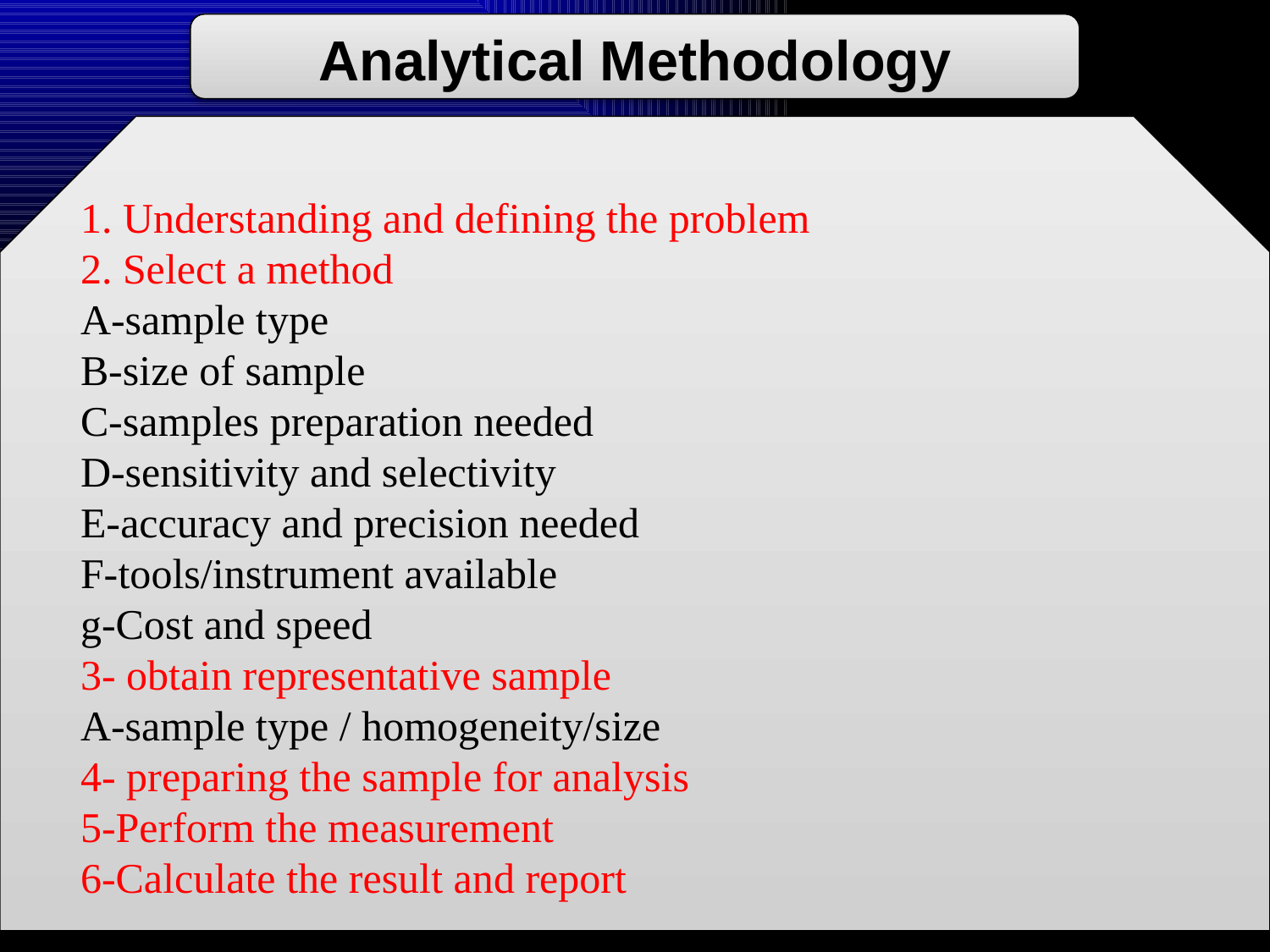

Analytical Methodology
1. Understanding and defining the problem
2. Select a method
A-sample type
B-size of sample
C-samples preparation needed
D-sensitivity and selectivity
E-accuracy and precision needed
F-tools/instrument available
g-Cost and speed
3- obtain representative sample
A-sample type / homogeneity/size
4- preparing the sample for analysis
5-Perform the measurement
6-Calculate the result and report